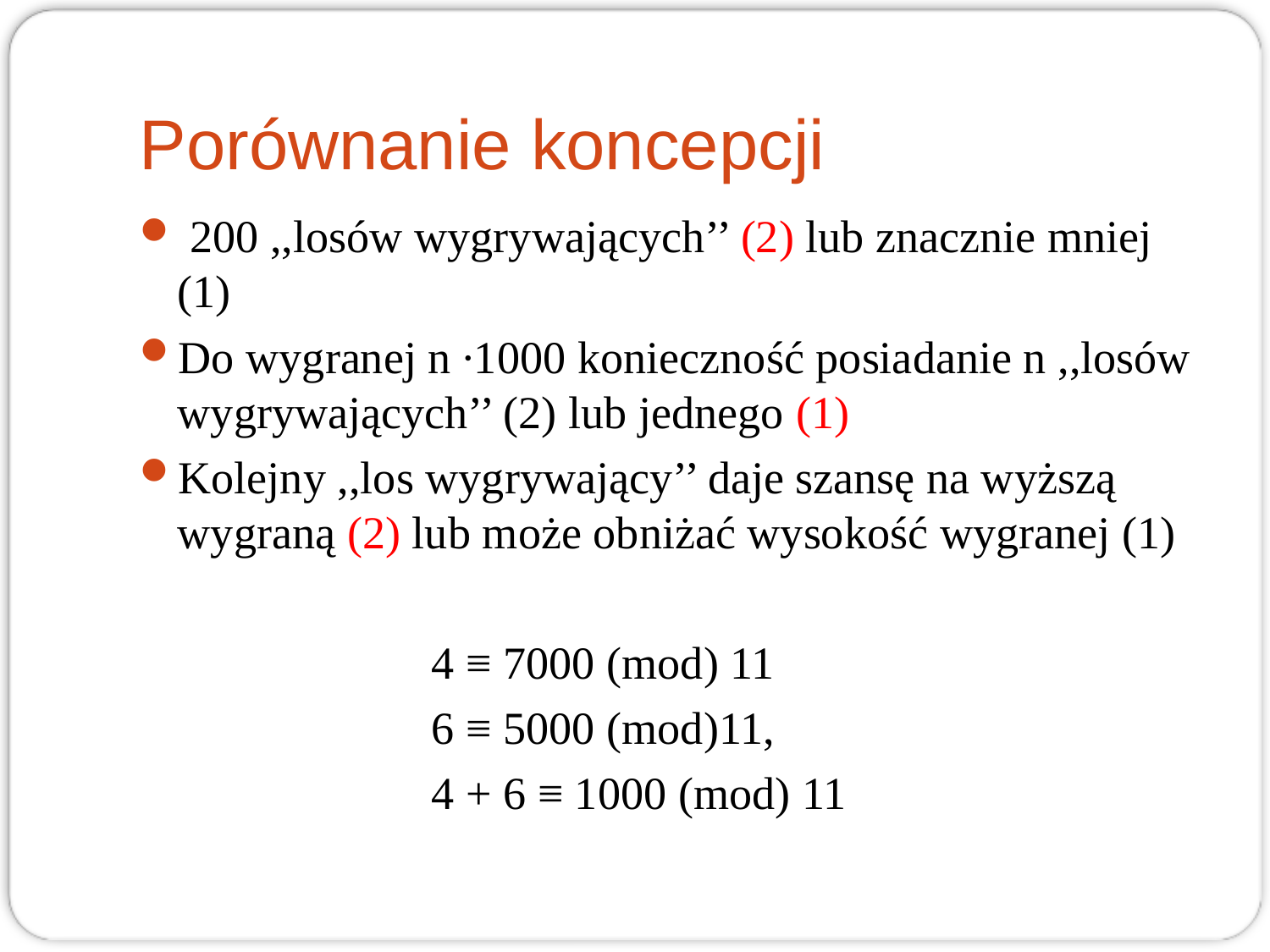

# Porównanie koncepcji
 200 ,,losów wygrywających’’ (2) lub znacznie mniej (1)
Do wygranej n ∙1000 konieczność posiadanie n ,,losów wygrywających’’ (2) lub jednego (1)
Kolejny ,,los wygrywający’’ daje szansę na wyższą wygraną (2) lub może obniżać wysokość wygranej (1)

			4 ≡ 7000 (mod) 11
			6 ≡ 5000 (mod)11,
			4 + 6 ≡ 1000 (mod) 11